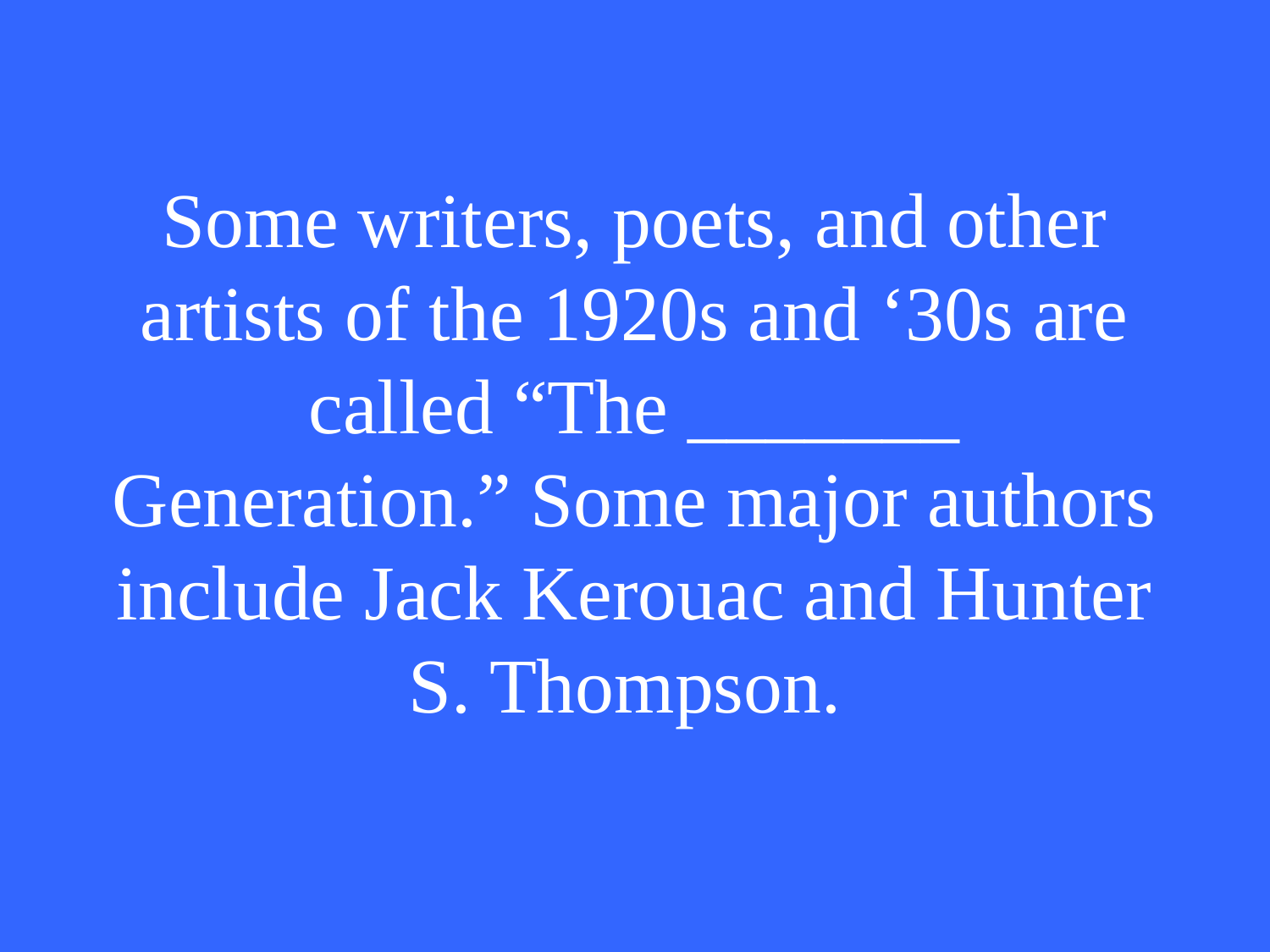

# Some writers, poets, and other artists of the 1920s and ‘30s are called “The _______ Generation.” Some major authors include Jack Kerouac and Hunter S. Thompson.